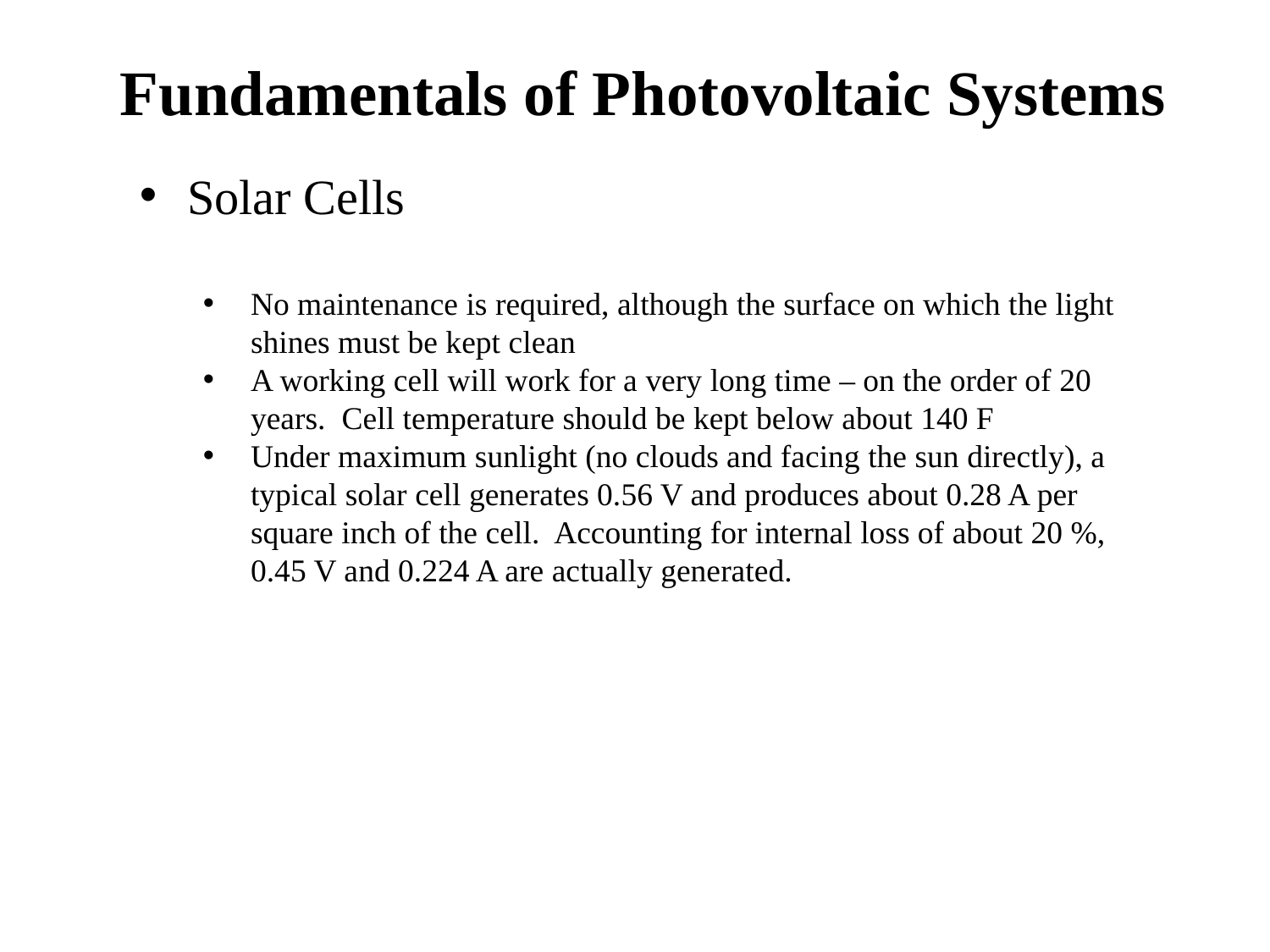

# Fundamentals of Photovoltaic Systems
Solar Cells

No maintenance is required, although the surface on which the light shines must be kept clean
A working cell will work for a very long time – on the order of 20 years.  Cell temperature should be kept below about 140 F
Under maximum sunlight (no clouds and facing the sun directly), a typical solar cell generates 0.56 V and produces about 0.28 A per square inch of the cell.  Accounting for internal loss of about 20 %, 0.45 V and 0.224 A are actually generated.